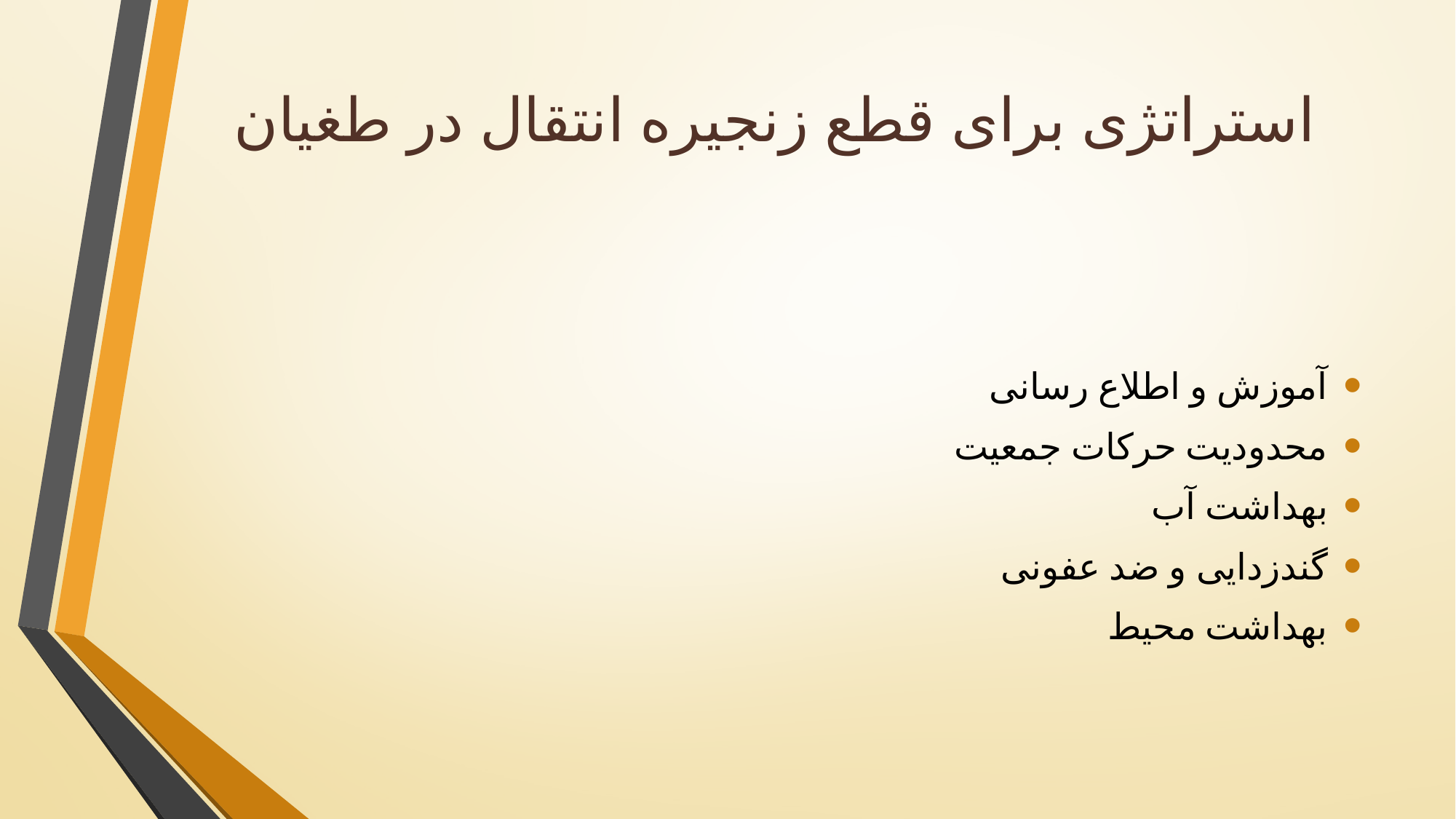

# استراتژی برای قطع زنجیره انتقال در طغیان
آموزش و اطلاع رسانی
محدودیت حرکات جمعیت
بهداشت آب
گندزدایی و ضد عفونی
بهداشت محیط